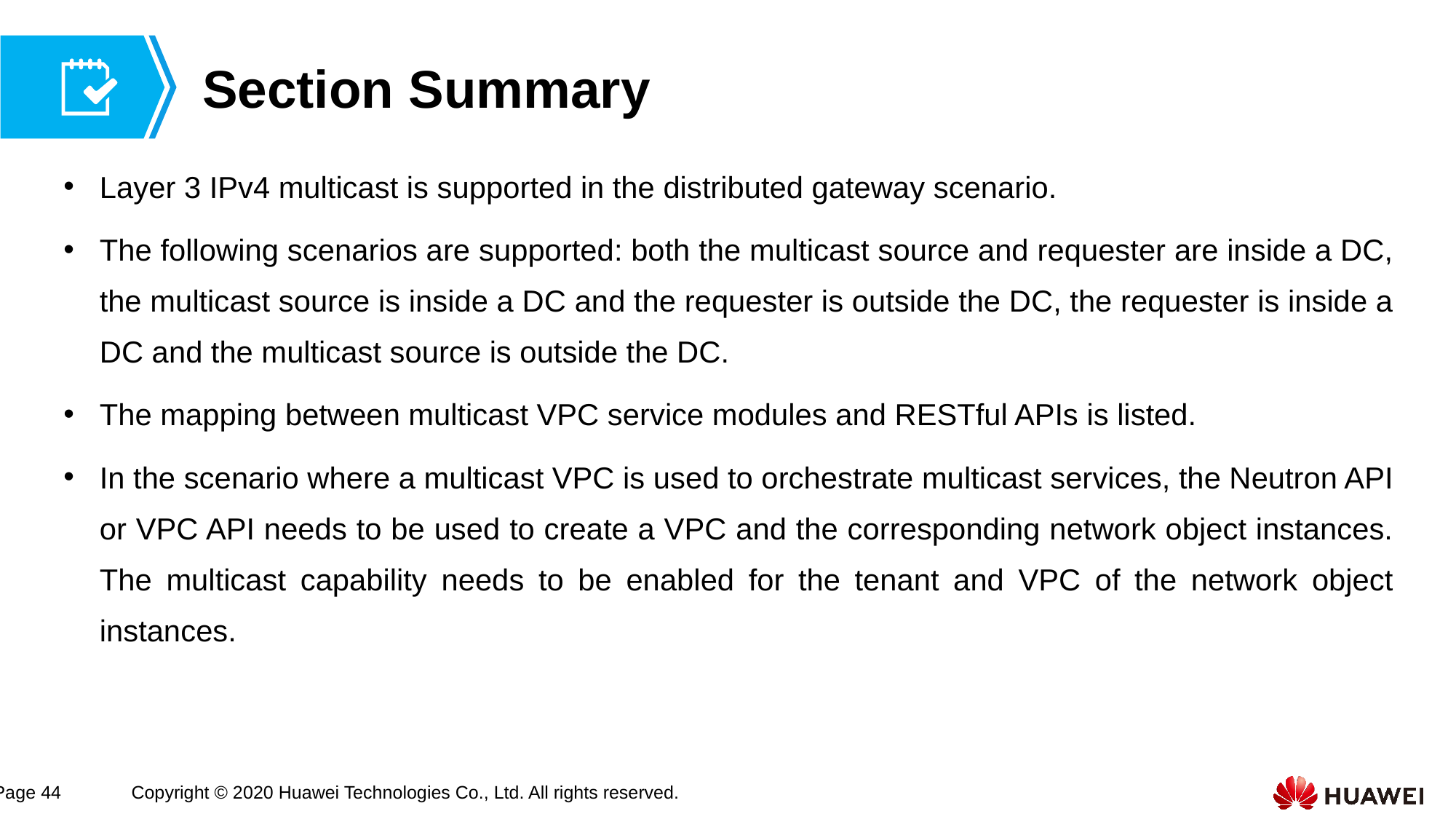

Layer 3 IPv4 multicast is supported in the distributed gateway scenario.
The following scenarios are supported: both the multicast source and requester are inside a DC, the multicast source is inside a DC and the requester is outside the DC, the requester is inside a DC and the multicast source is outside the DC.
The mapping between multicast VPC service modules and RESTful APIs is listed.
In the scenario where a multicast VPC is used to orchestrate multicast services, the Neutron API or VPC API needs to be used to create a VPC and the corresponding network object instances. The multicast capability needs to be enabled for the tenant and VPC of the network object instances.